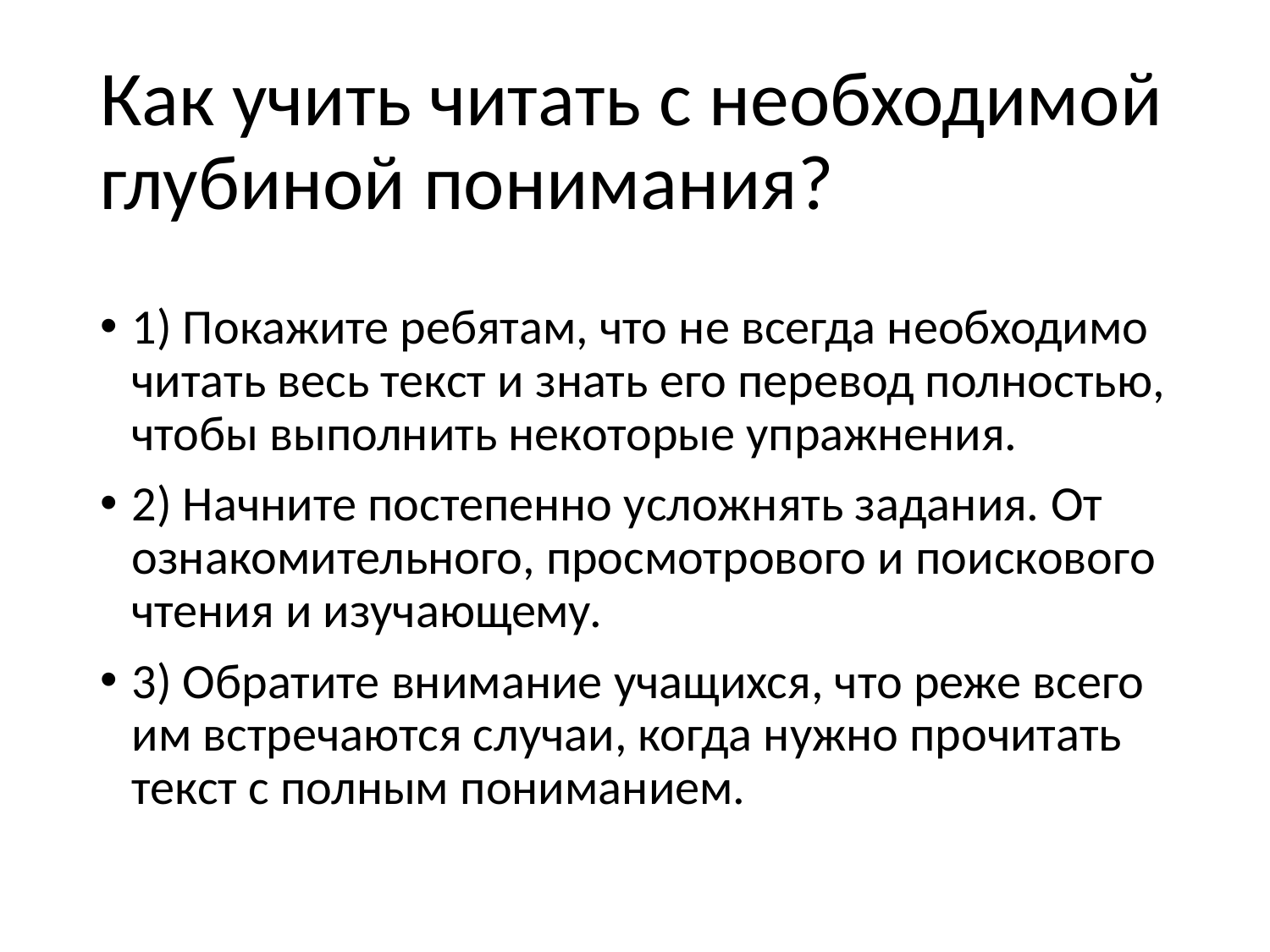

# Как учить читать с необходимой глубиной понимания?
1) Покажите ребятам, что не всегда необходимо читать весь текст и знать его перевод полностью, чтобы выполнить некоторые упражнения.
2) Начните постепенно усложнять задания. От ознакомительного, просмотрового и поискового чтения и изучающему.
3) Обратите внимание учащихся, что реже всего им встречаются случаи, когда нужно прочитать текст с полным пониманием.